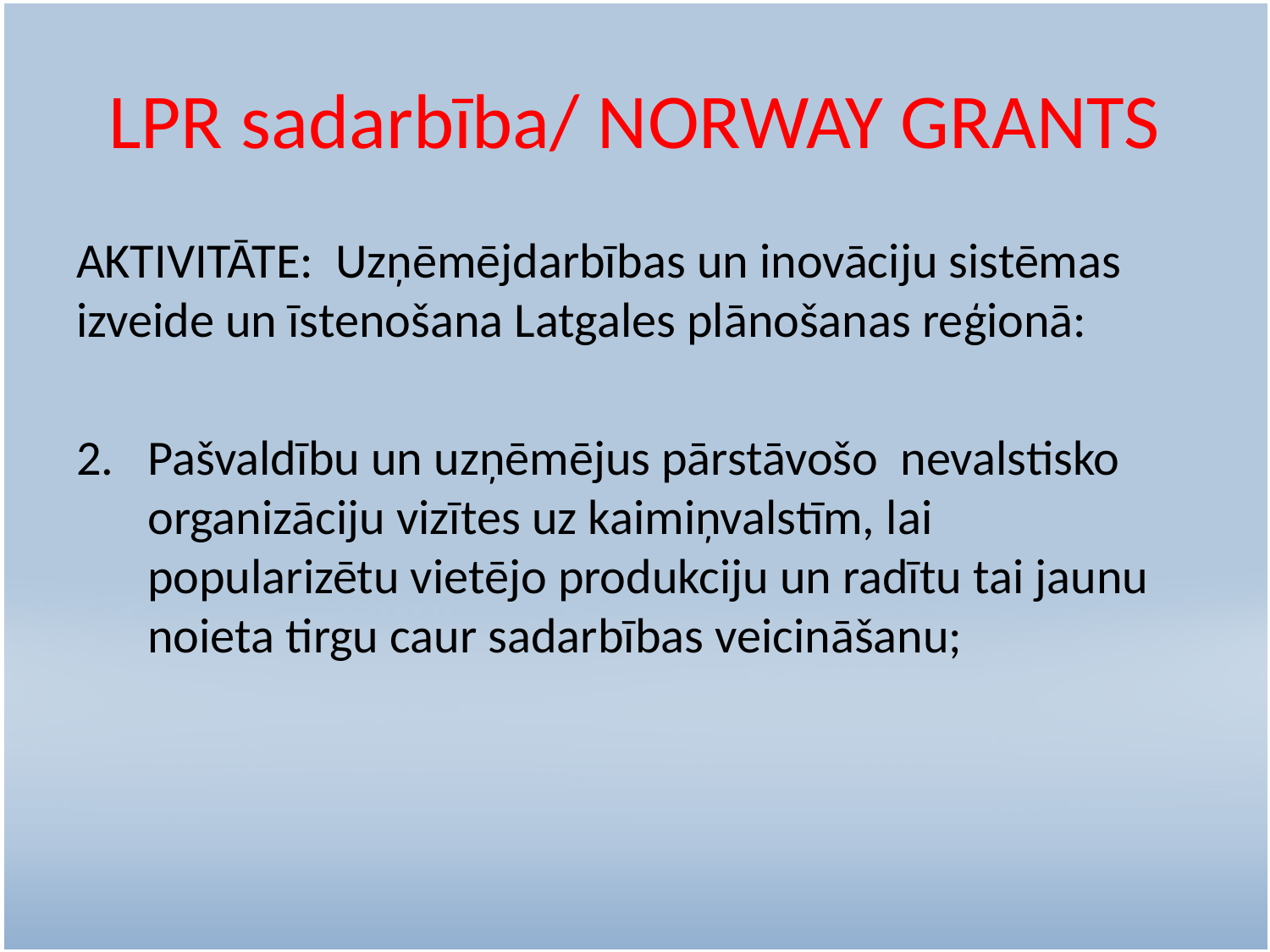

# LPR sadarbība/ NORWAY GRANTS
AKTIVITĀTE:  Uzņēmējdarbības un inovāciju sistēmas izveide un īstenošana Latgales plānošanas reģionā:

Pašvaldību un uzņēmējus pārstāvošo  nevalstisko organizāciju vizītes uz kaimiņvalstīm, lai popularizētu vietējo produkciju un radītu tai jaunu noieta tirgu caur sadarbības veicināšanu;